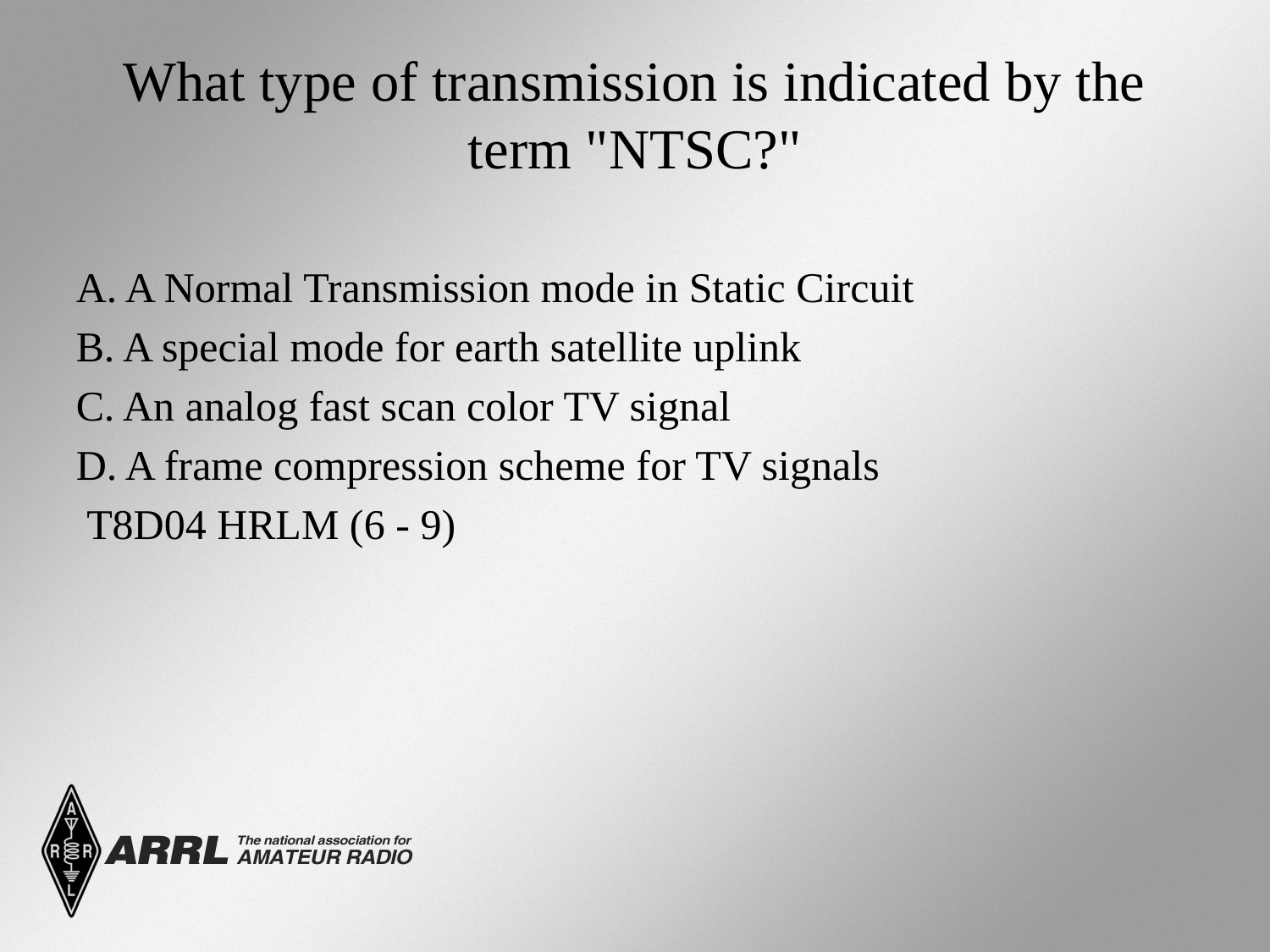

# What type of transmission is indicated by the term "NTSC?"
A. A Normal Transmission mode in Static Circuit
B. A special mode for earth satellite uplink
C. An analog fast scan color TV signal
D. A frame compression scheme for TV signals
 T8D04 HRLM (6 - 9)